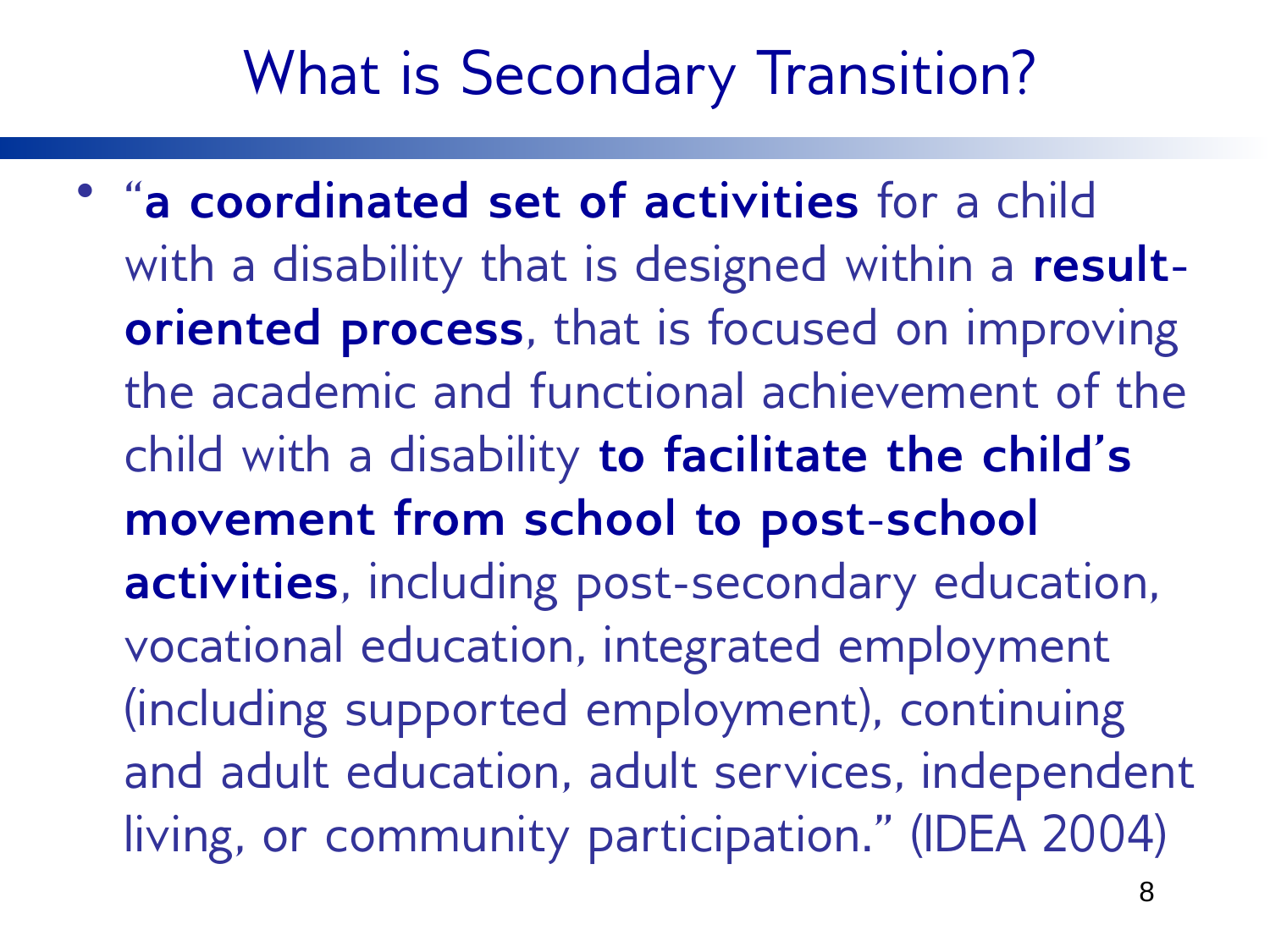

# What is Secondary Transition?
“a coordinated set of activities for a child with a disability that is designed within a result-oriented process, that is focused on improving the academic and functional achievement of the child with a disability to facilitate the child’s movement from school to post-school activities, including post-secondary education, vocational education, integrated employment (including supported employment), continuing and adult education, adult services, independent living, or community participation.” (IDEA 2004)
8